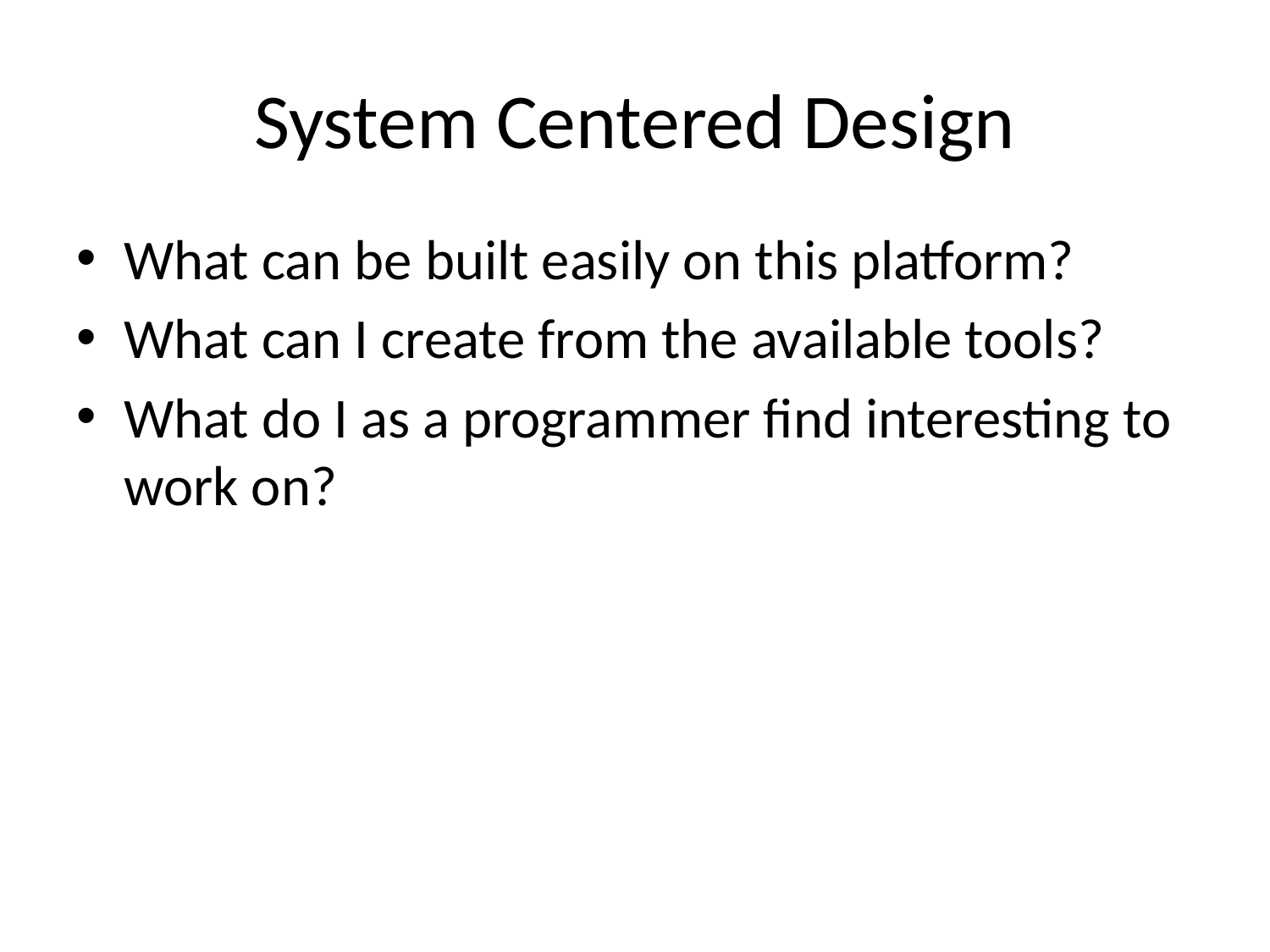

# System Centered Design
What can be built easily on this platform?
What can I create from the available tools?
What do I as a programmer find interesting to work on?